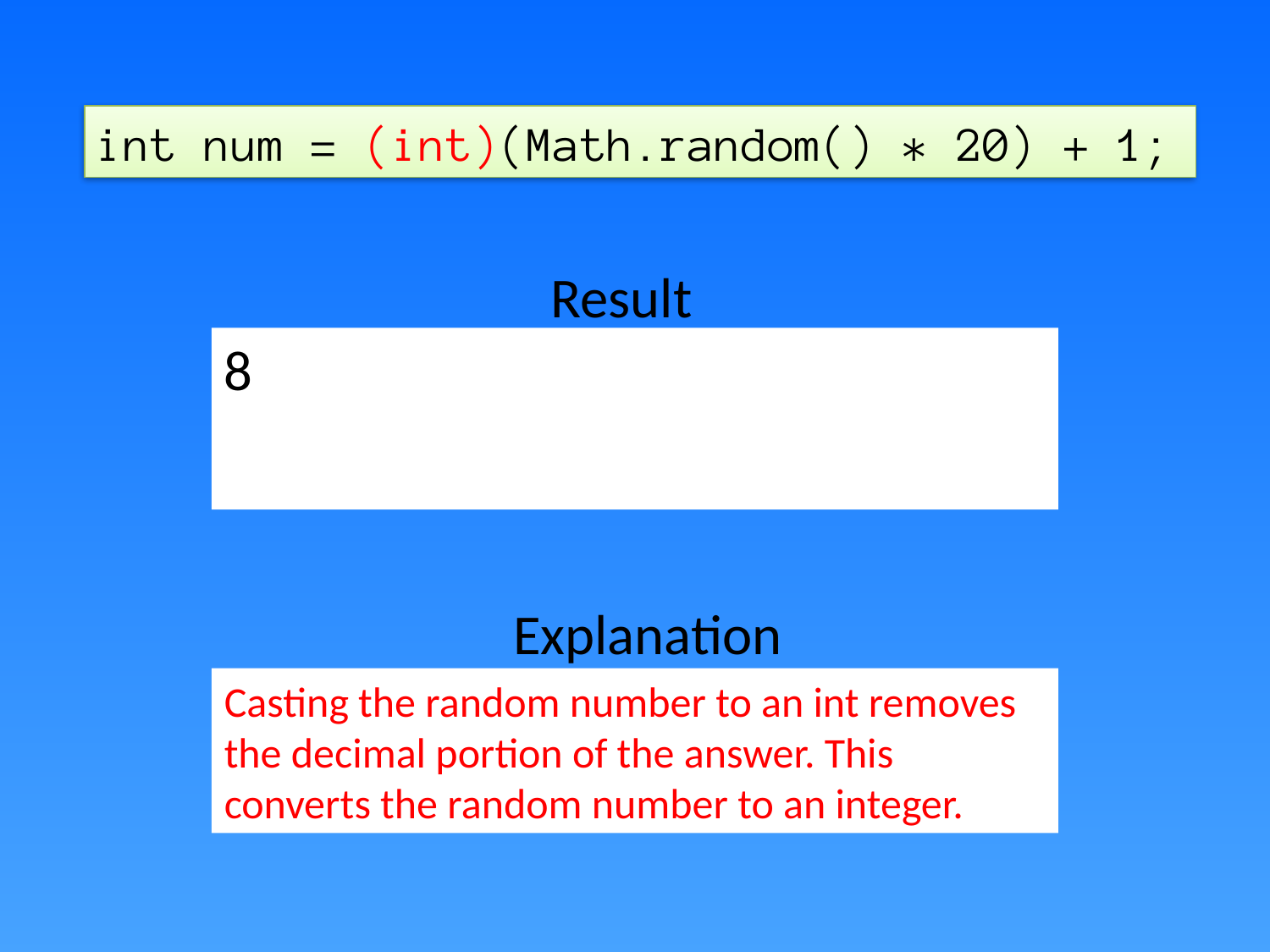

int num = (int)(Math.random() * 20) + 1;
Result
8

Explanation
Casting the random number to an int removes the decimal portion of the answer. This converts the random number to an integer.